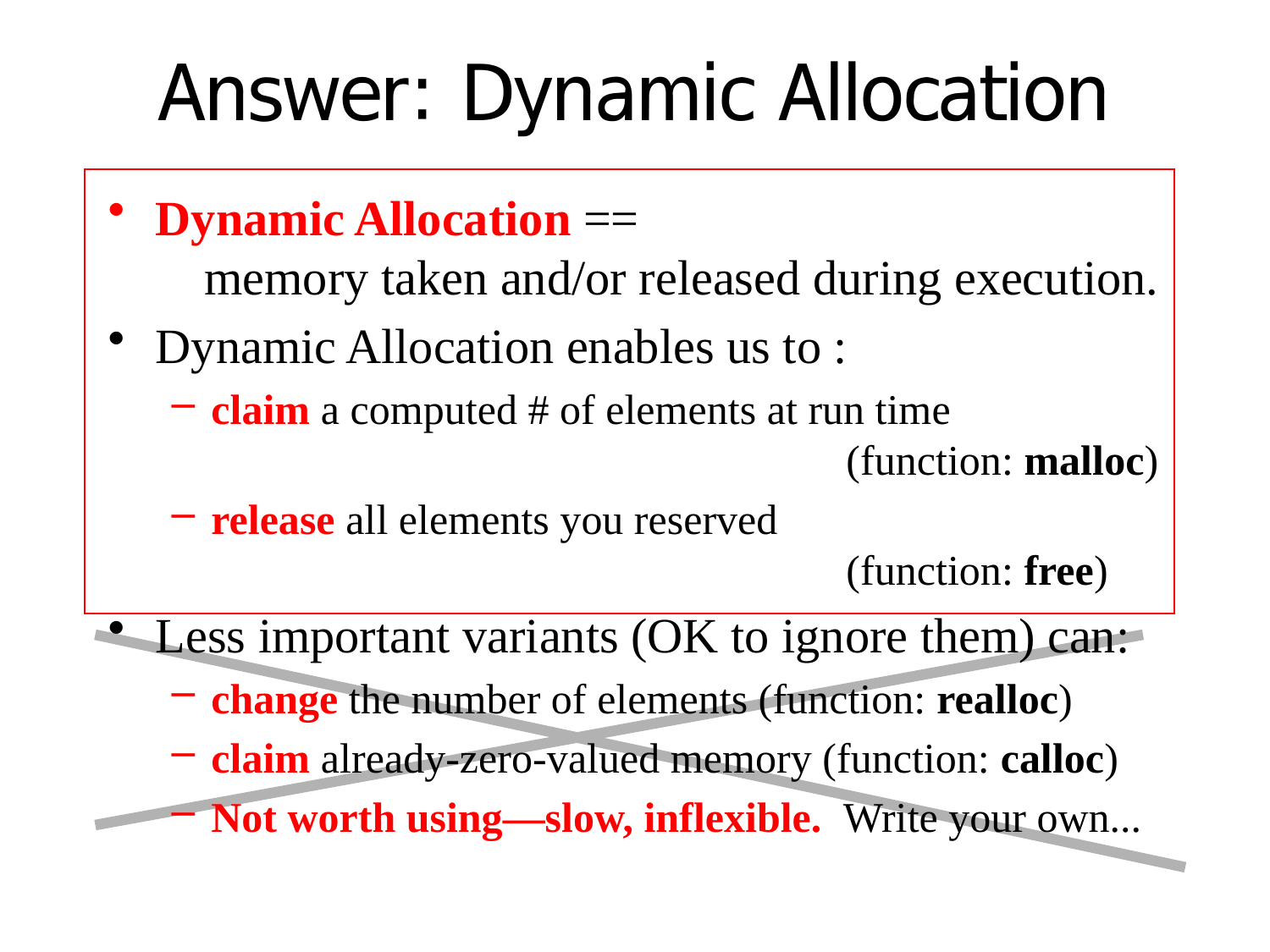

# Answer: Dynamic Allocation

Dynamic Allocation ==
    memory taken and/or released during execution.
Dynamic Allocation enables us to :
claim a computed # of elements at run time
					(function: malloc)
release all elements you reserved
					(function: free)
Less important variants (OK to ignore them) can:
change the number of elements (function: realloc)
claim already-zero-valued memory (function: calloc)
Not worth using—slow, inflexible.  Write your own...